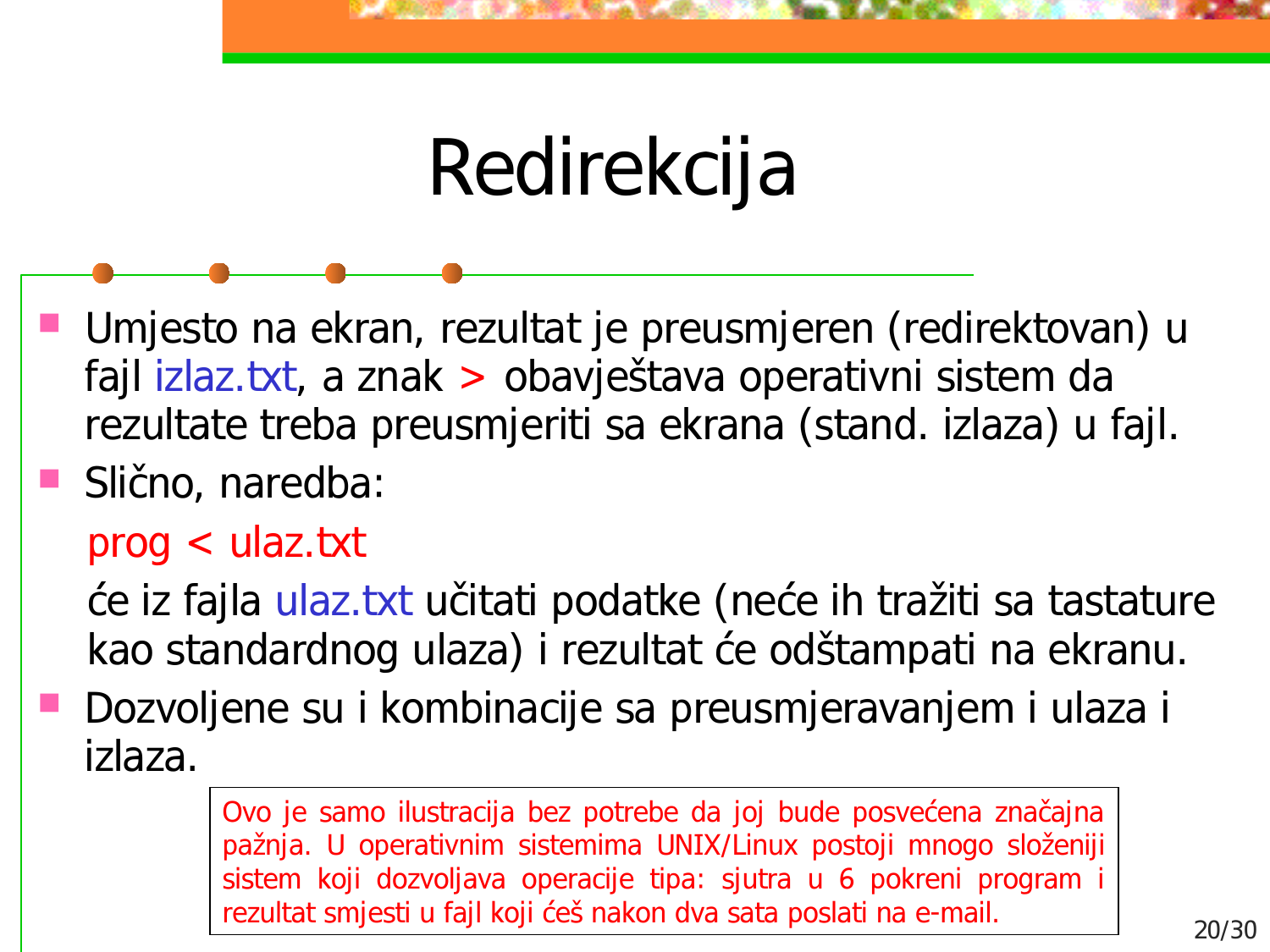

# Redirekcija
Umjesto na ekran, rezultat je preusmjeren (redirektovan) u fajl izlaz.txt, a znak > obavještava operativni sistem da rezultate treba preusmjeriti sa ekrana (stand. izlaza) u fajl.
Slično, naredba:
prog < ulaz.txt
će iz fajla ulaz.txt učitati podatke (neće ih tražiti sa tastature kao standardnog ulaza) i rezultat će odštampati na ekranu.
Dozvoljene su i kombinacije sa preusmjeravanjem i ulaza i izlaza.
Ovo je samo ilustracija bez potrebe da joj bude posvećena značajna pažnja. U operativnim sistemima UNIX/Linux postoji mnogo složeniji sistem koji dozvoljava operacije tipa: sjutra u 6 pokreni program i rezultat smjesti u fajl koji ćeš nakon dva sata poslati na e-mail.
20/30